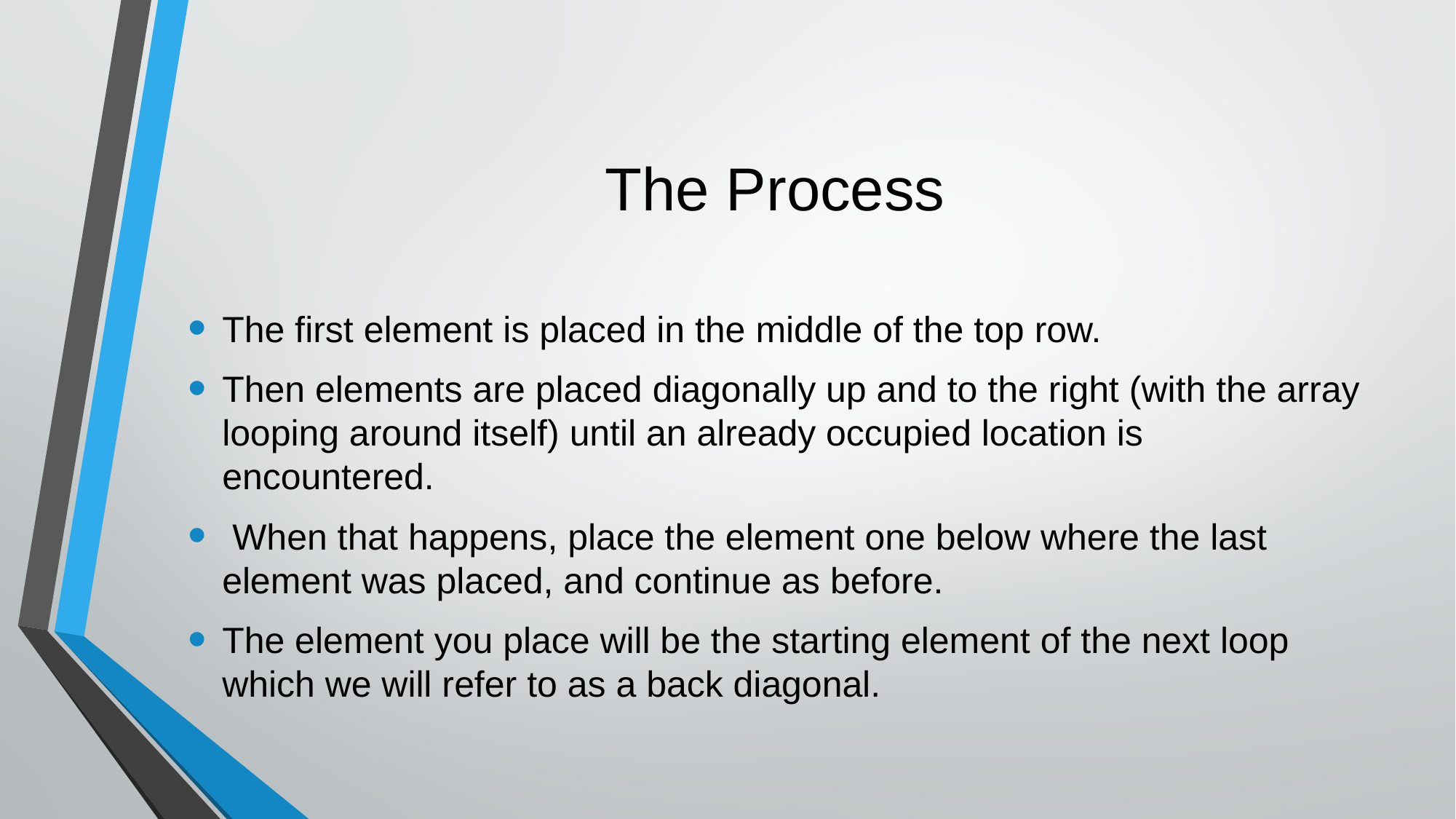

# The Process
The first element is placed in the middle of the top row.
Then elements are placed diagonally up and to the right (with the array looping around itself) until an already occupied location is encountered.
 When that happens, place the element one below where the last element was placed, and continue as before.
The element you place will be the starting element of the next loop which we will refer to as a back diagonal.